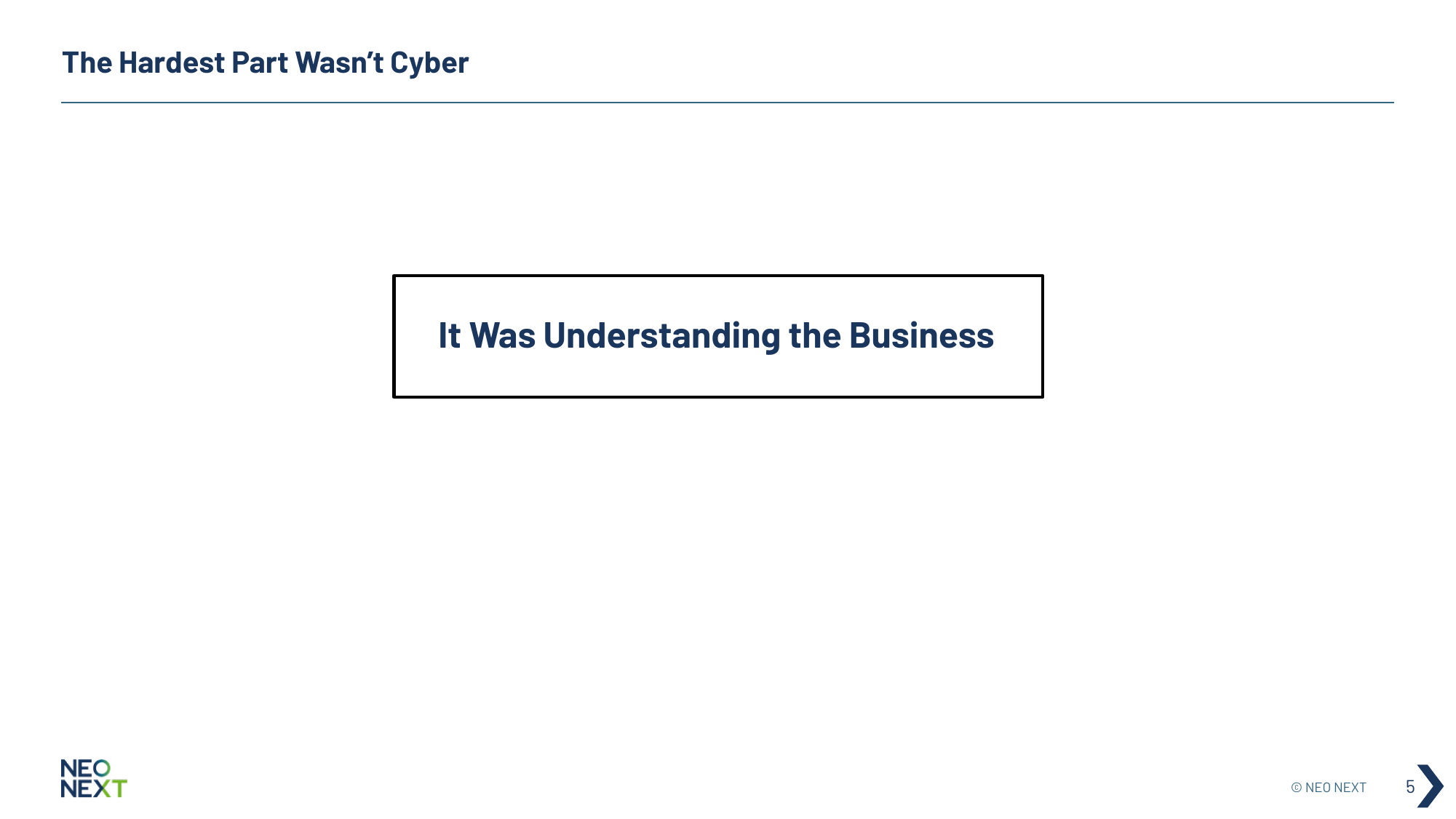

# The Hardest Part Wasn’t Cyber

It Was Understanding the Business

5